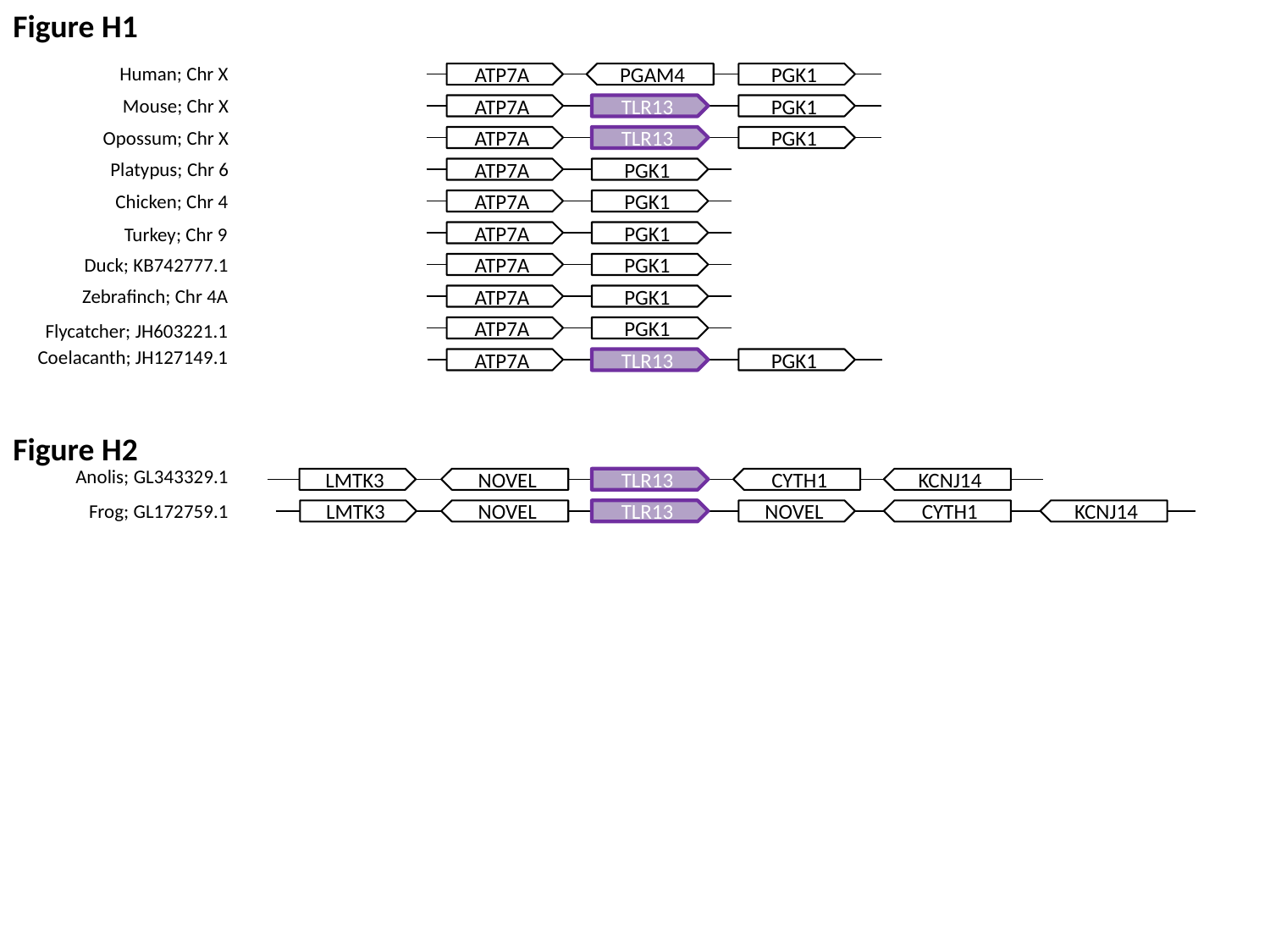

Figure H1
Human; Chr X
ATP7A
PGAM4
PGK1
Mouse; Chr X
ATP7A
TLR13
PGK1
Opossum; Chr X
ATP7A
TLR13
PGK1
Platypus; Chr 6
ATP7A
PGK1
Chicken; Chr 4
ATP7A
PGK1
Turkey; Chr 9
ATP7A
PGK1
Duck; KB742777.1
ATP7A
PGK1
Zebrafinch; Chr 4A
ATP7A
PGK1
Flycatcher; JH603221.1
ATP7A
PGK1
Coelacanth; JH127149.1
ATP7A
TLR13
PGK1
Figure H2
Anolis; GL343329.1
LMTK3
NOVEL
TLR13
CYTH1
KCNJ14
Frog; GL172759.1
LMTK3
NOVEL
TLR13
NOVEL
CYTH1
KCNJ14